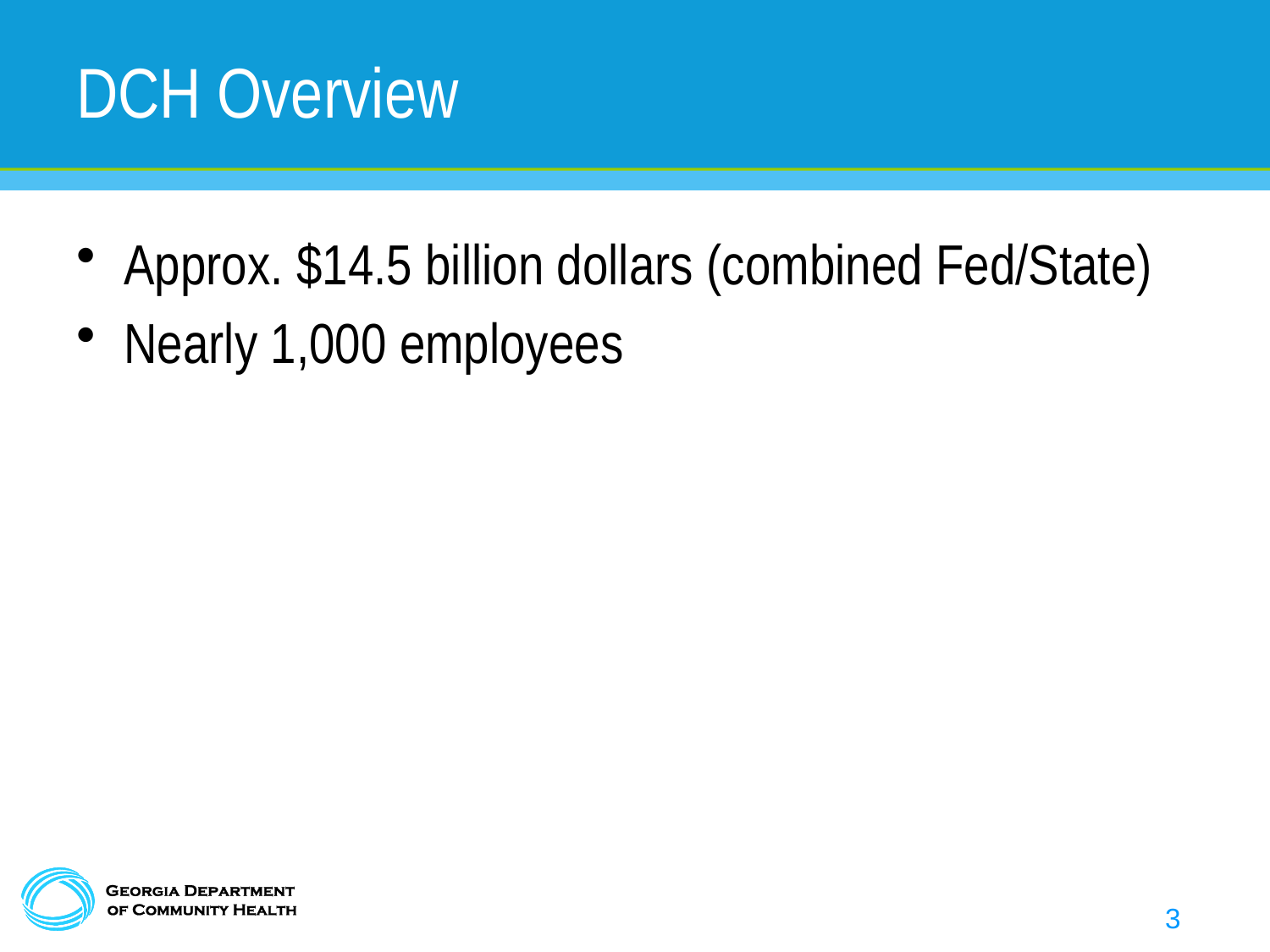

# DCH Overview
Approx. $14.5 billion dollars (combined Fed/State)
Nearly 1,000 employees